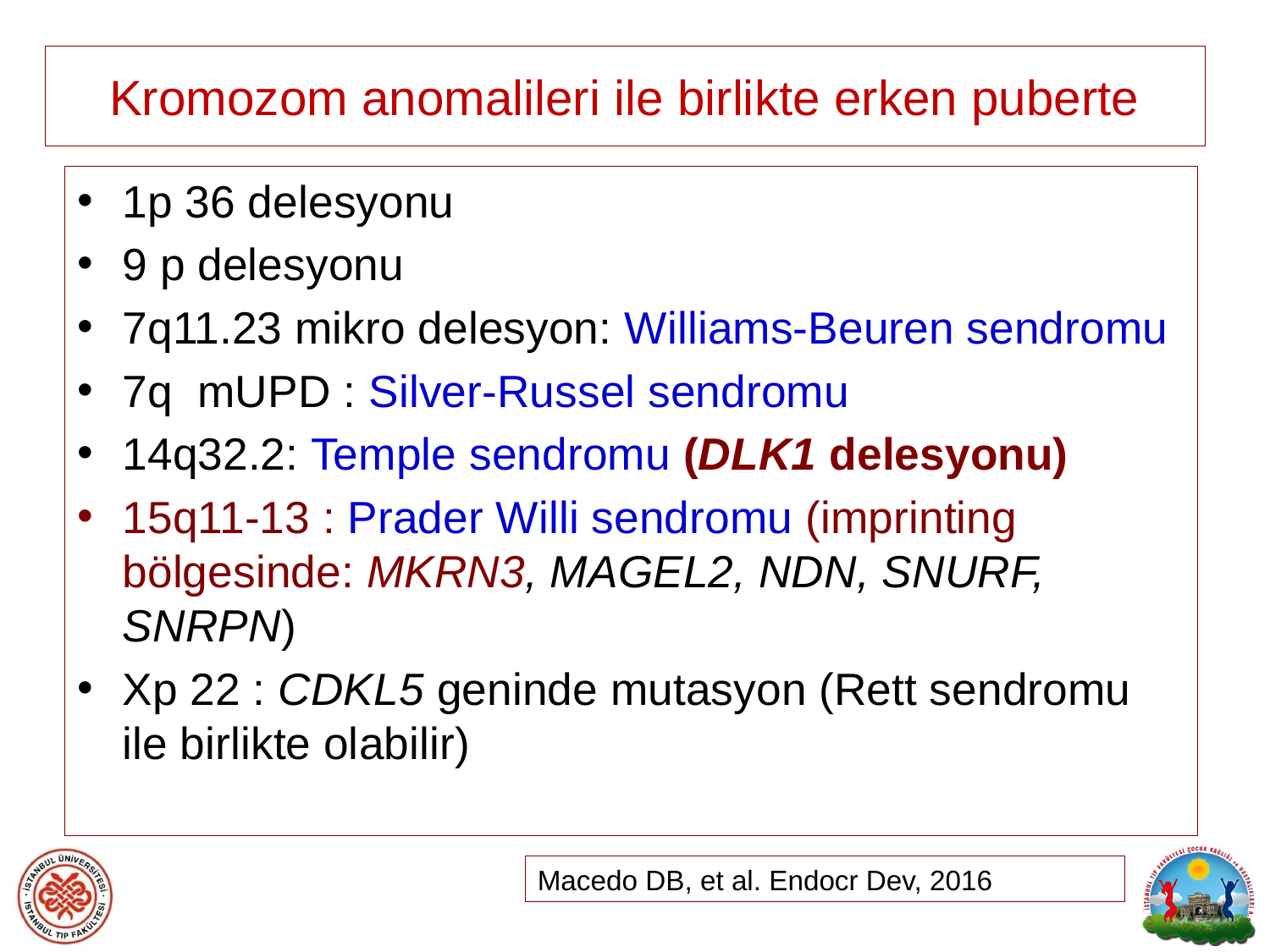

# Kromozom anomalileri ile birlikte erken puberte
1p 36 delesyonu
9 p delesyonu
7q11.23 mikro delesyon: Williams-Beuren sendromu
7q  mUPD : Silver-Russel sendromu
14q32.2: Temple sendromu (DLK1 delesyonu)
15q11-13 : Prader Willi sendromu (imprinting bölgesinde: MKRN3, MAGEL2, NDN, SNURF, SNRPN)
Xp 22 : CDKL5 geninde mutasyon (Rett sendromu ile birlikte olabilir)

Macedo DB, et al. Endocr Dev, 2016